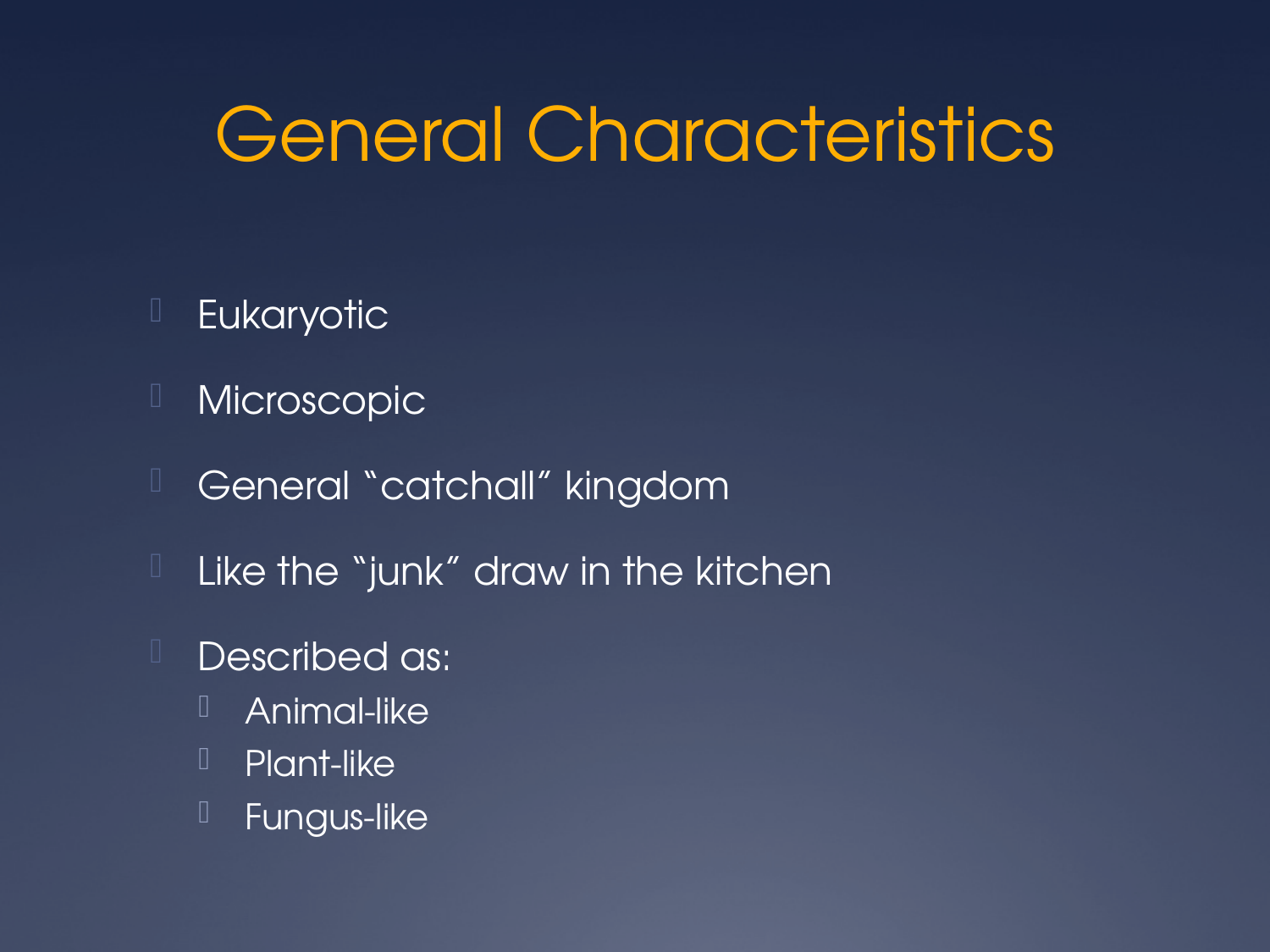

# General Characteristics
Eukaryotic
Microscopic
General “catchall” kingdom
Like the “junk” draw in the kitchen
Described as:
Animal-like
Plant-like
Fungus-like